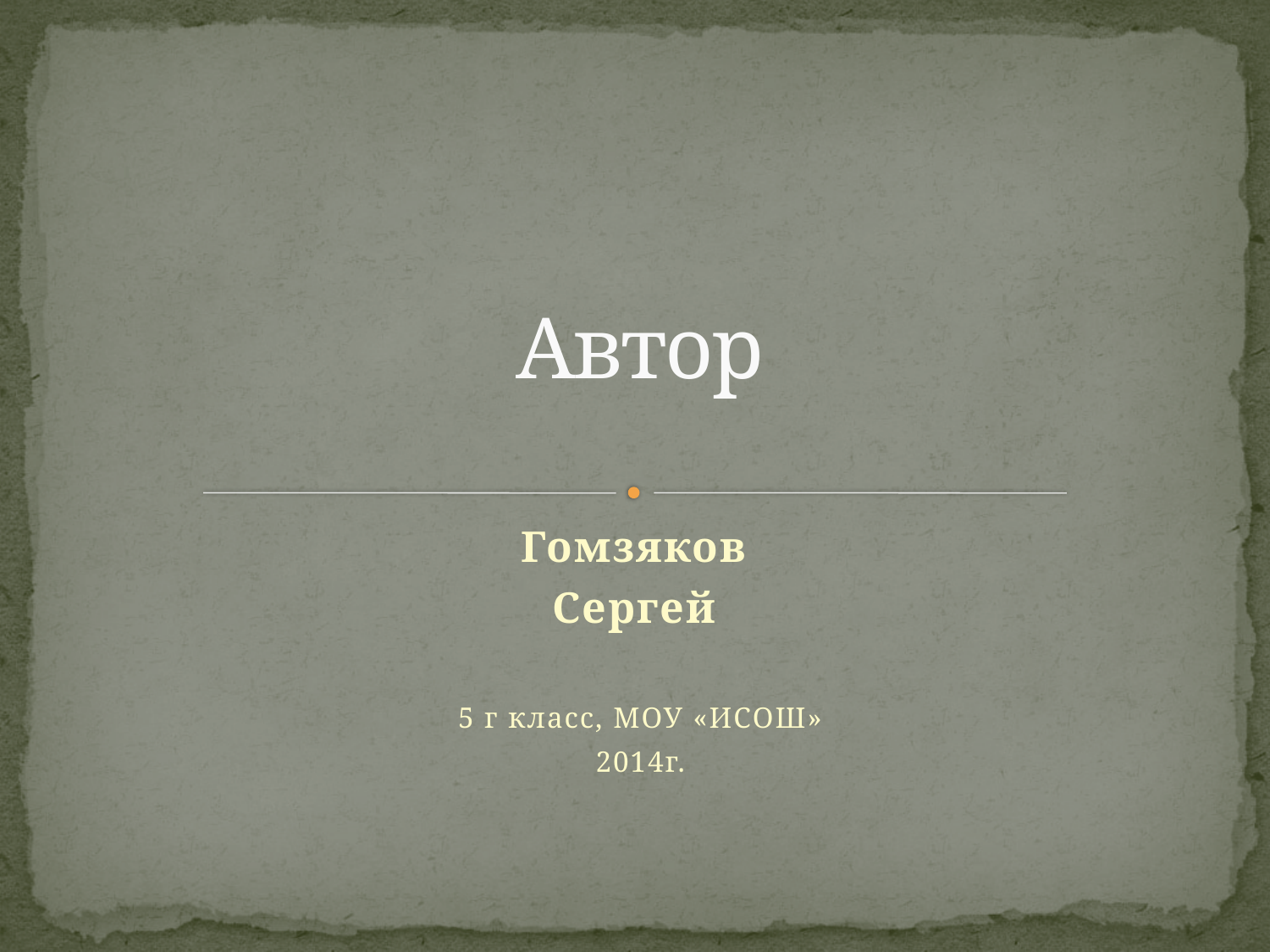

# Автор
Гомзяков
Сергей

5 г класс, МОУ «ИСОШ»
2014г.